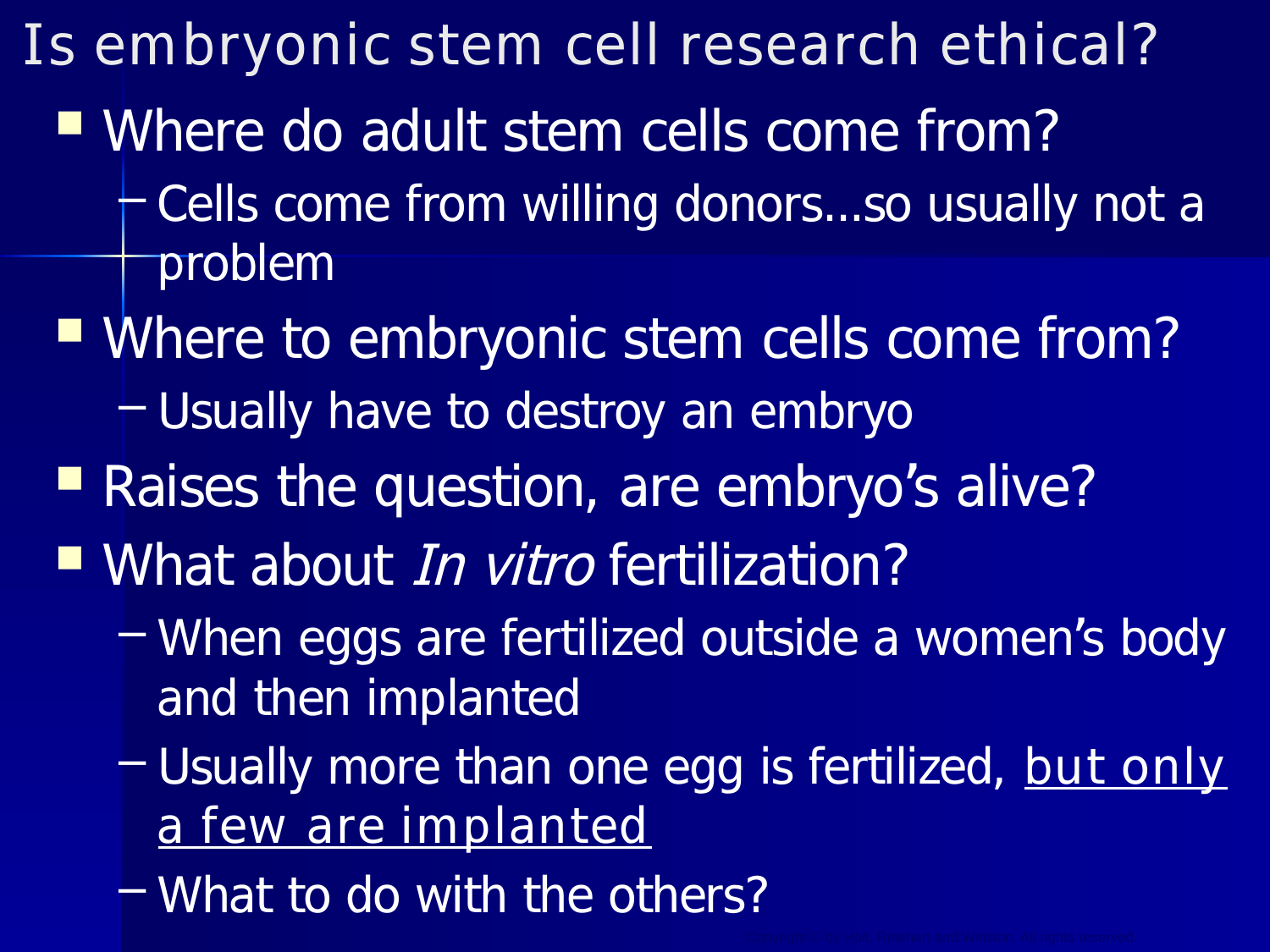

# Is embryonic stem cell research ethical?
Where do adult stem cells come from?
Cells come from willing donors…so usually not a problem
Where to embryonic stem cells come from?
Usually have to destroy an embryo
Raises the question, are embryo’s alive?
What about In vitro fertilization?
When eggs are fertilized outside a women’s body and then implanted
Usually more than one egg is fertilized, but only a few are implanted
What to do with the others?